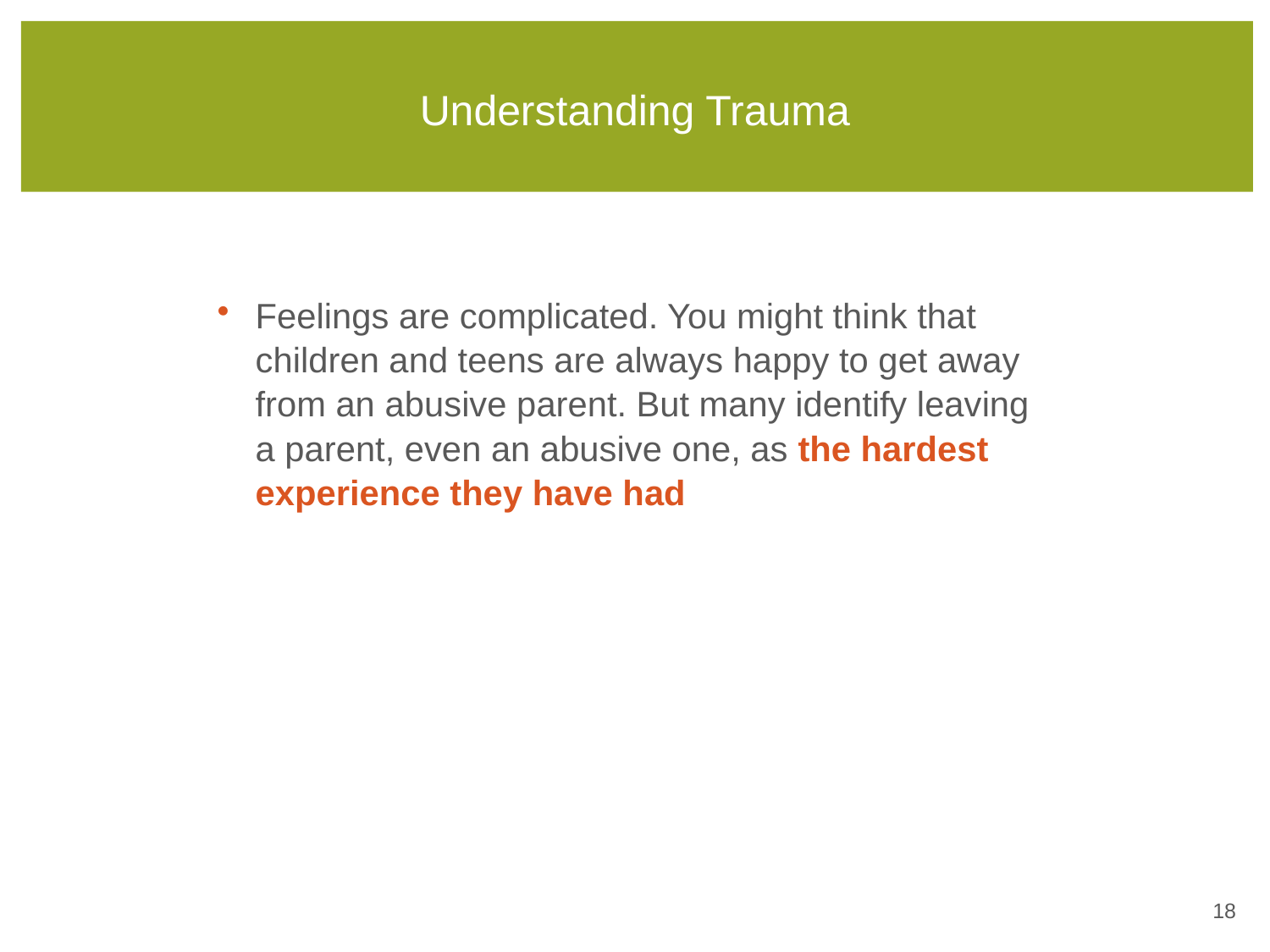

# Understanding Trauma
Feelings are complicated. You might think that children and teens are always happy to get away from an abusive parent. But many identify leaving a parent, even an abusive one, as the hardest experience they have had
18